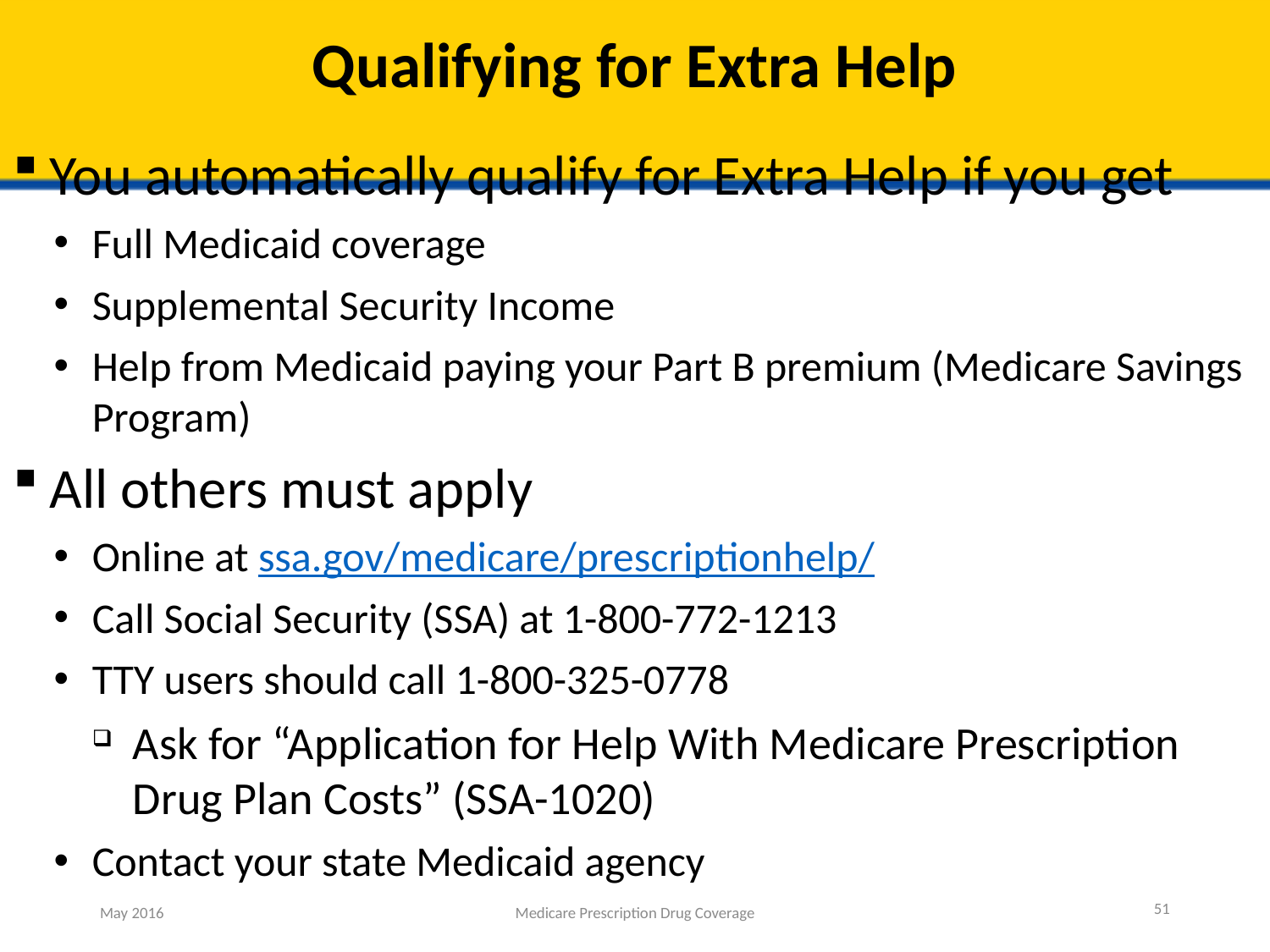

# Qualifying for Extra Help
You automatically qualify for Extra Help if you get
Full Medicaid coverage
Supplemental Security Income
Help from Medicaid paying your Part B premium (Medicare Savings Program)
All others must apply
Online at ssa.gov/medicare/prescriptionhelp/
Call Social Security (SSA) at 1-800-772-1213
TTY users should call 1-800-325-0778
Ask for “Application for Help With Medicare Prescription Drug Plan Costs” (SSA-1020)
Contact your state Medicaid agency
51
May 2016
Medicare Prescription Drug Coverage